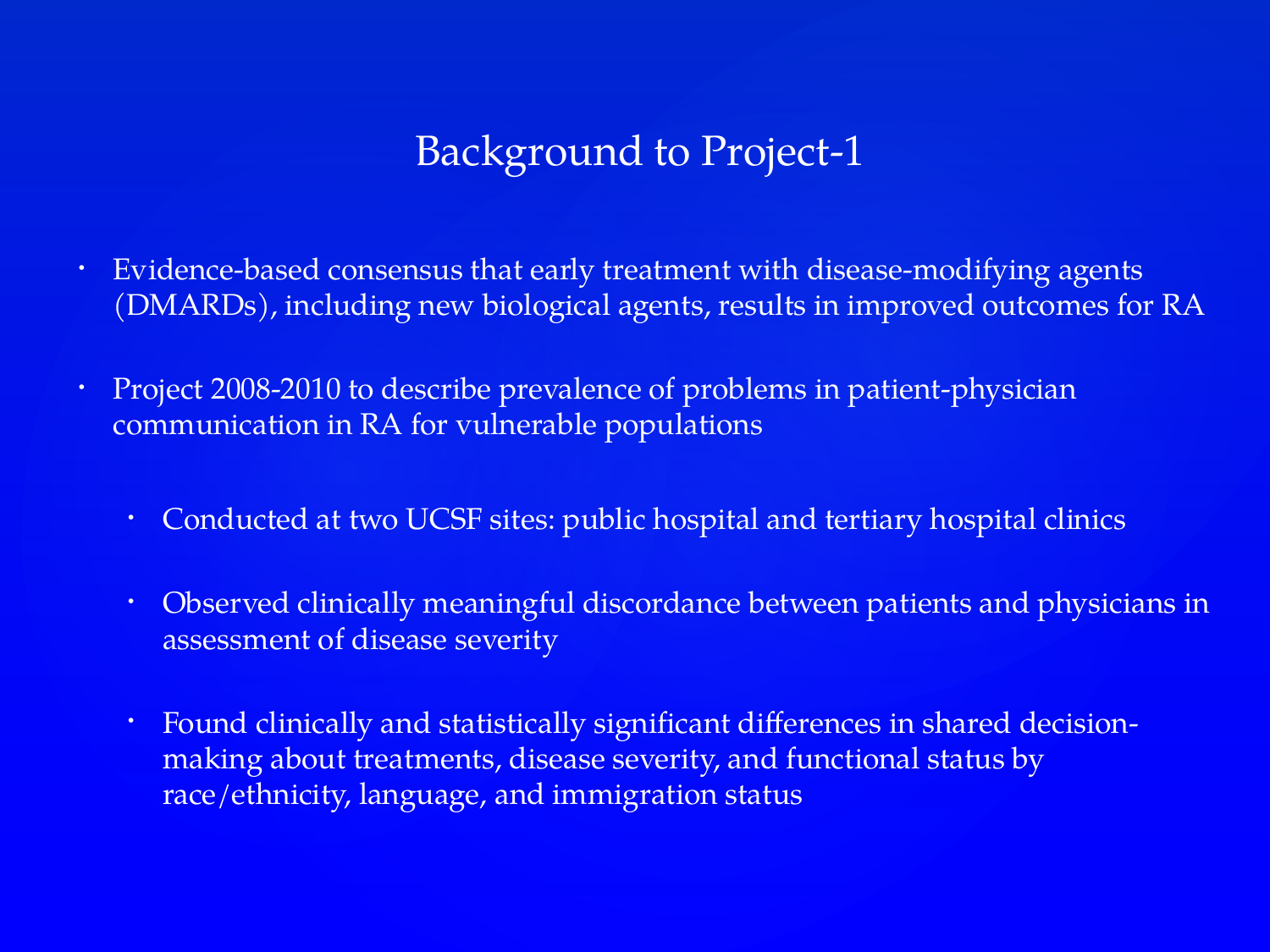

# Background to Project-1
Evidence-based consensus that early treatment with disease-modifying agents (DMARDs), including new biological agents, results in improved outcomes for RA

Project 2008-2010 to describe prevalence of problems in patient-physician communication in RA for vulnerable populations

Conducted at two UCSF sites: public hospital and tertiary hospital clinics

Observed clinically meaningful discordance between patients and physicians in assessment of disease severity

Found clinically and statistically significant differences in shared decision-making about treatments, disease severity, and functional status by race/ethnicity, language, and immigration status